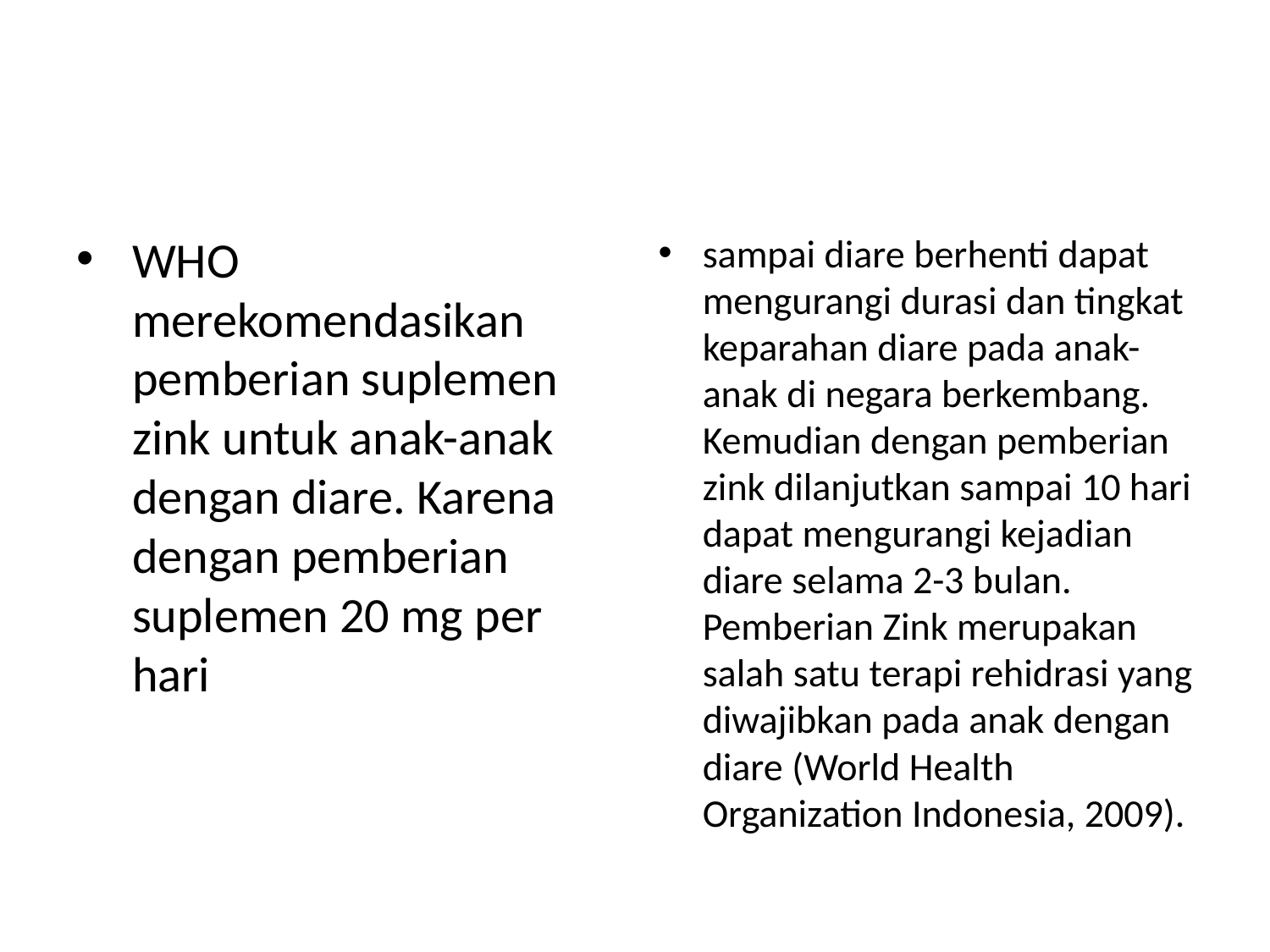

#
WHO merekomendasikan pemberian suplemen zink untuk anak-anak dengan diare. Karena dengan pemberian suplemen 20 mg per hari
sampai diare berhenti dapat mengurangi durasi dan tingkat keparahan diare pada anak-anak di negara berkembang. Kemudian dengan pemberian zink dilanjutkan sampai 10 hari dapat mengurangi kejadian diare selama 2-3 bulan. Pemberian Zink merupakan salah satu terapi rehidrasi yang diwajibkan pada anak dengan diare (World Health Organization Indonesia, 2009).